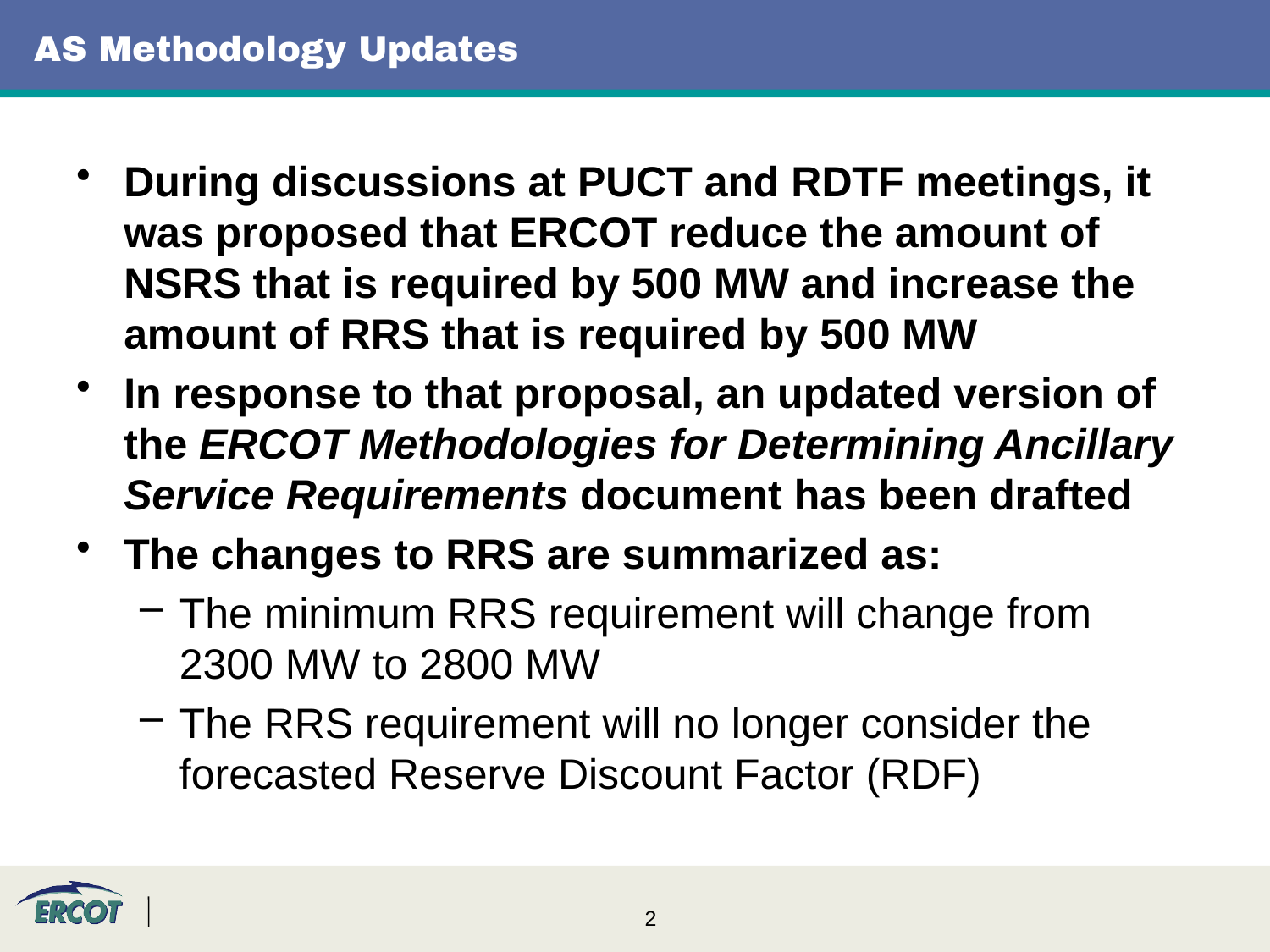

# AS Methodology Updates
During discussions at PUCT and RDTF meetings, it was proposed that ERCOT reduce the amount of NSRS that is required by 500 MW and increase the amount of RRS that is required by 500 MW
In response to that proposal, an updated version of the ERCOT Methodologies for Determining Ancillary Service Requirements document has been drafted
The changes to RRS are summarized as:
The minimum RRS requirement will change from 2300 MW to 2800 MW
The RRS requirement will no longer consider the forecasted Reserve Discount Factor (RDF)